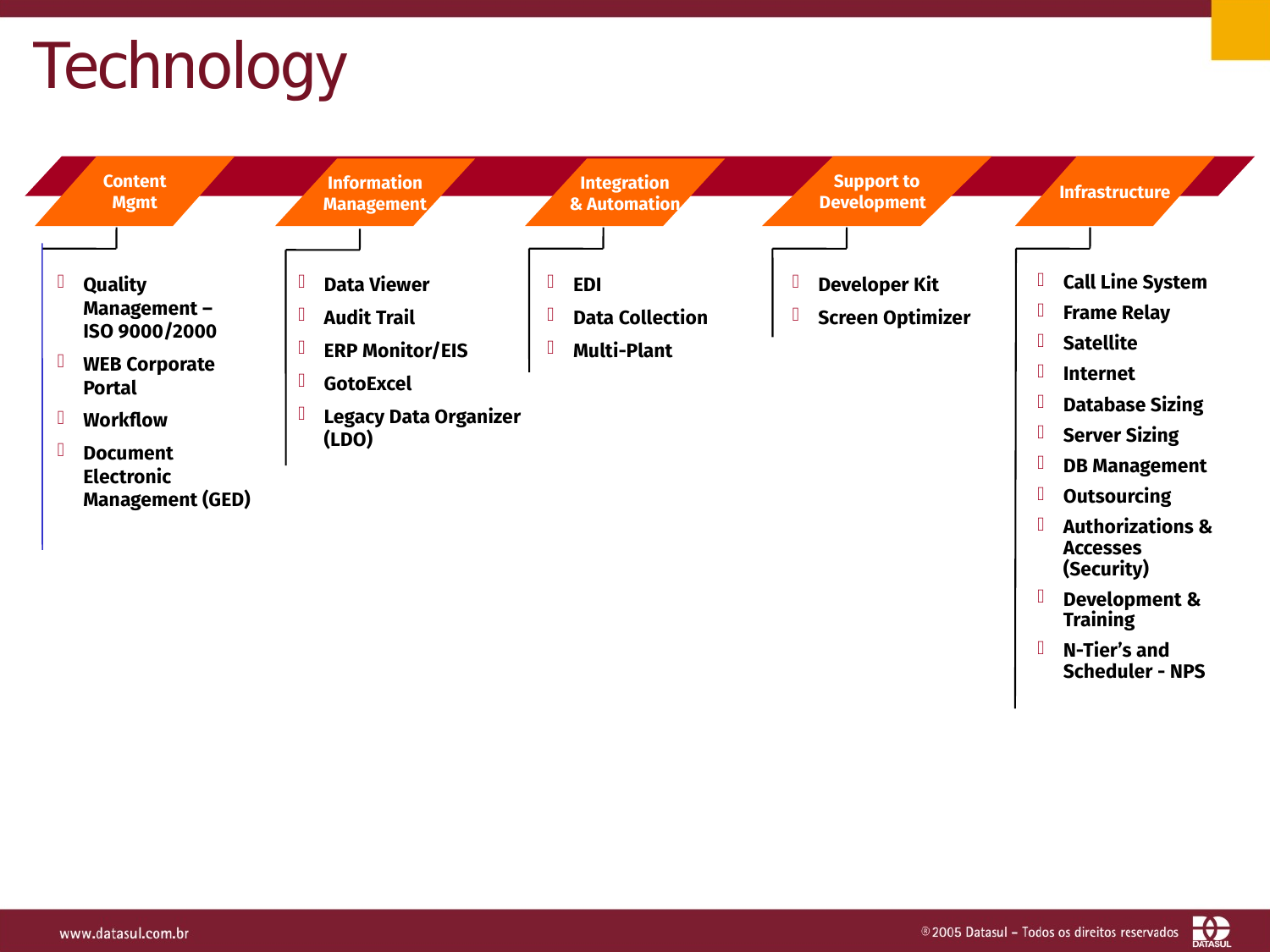

# Technology

Content Mgmt
Support to
Development
Infrastructure
Information
Management
Integration
& Automation

Quality Management –        ISO 9000/2000
WEB Corporate Portal
Workflow
Document Electronic Management (GED)
Data Viewer
Audit Trail
ERP Monitor/EIS
GotoExcel
Legacy Data Organizer (LDO)
EDI
Data Collection
Multi-Plant
Developer Kit
Screen Optimizer
Call Line System
Frame Relay
Satellite
Internet
Database Sizing
Server Sizing
DB Management
Outsourcing
Authorizations & Accesses (Security)
Development & Training
N-Tier’s and Scheduler - NPS